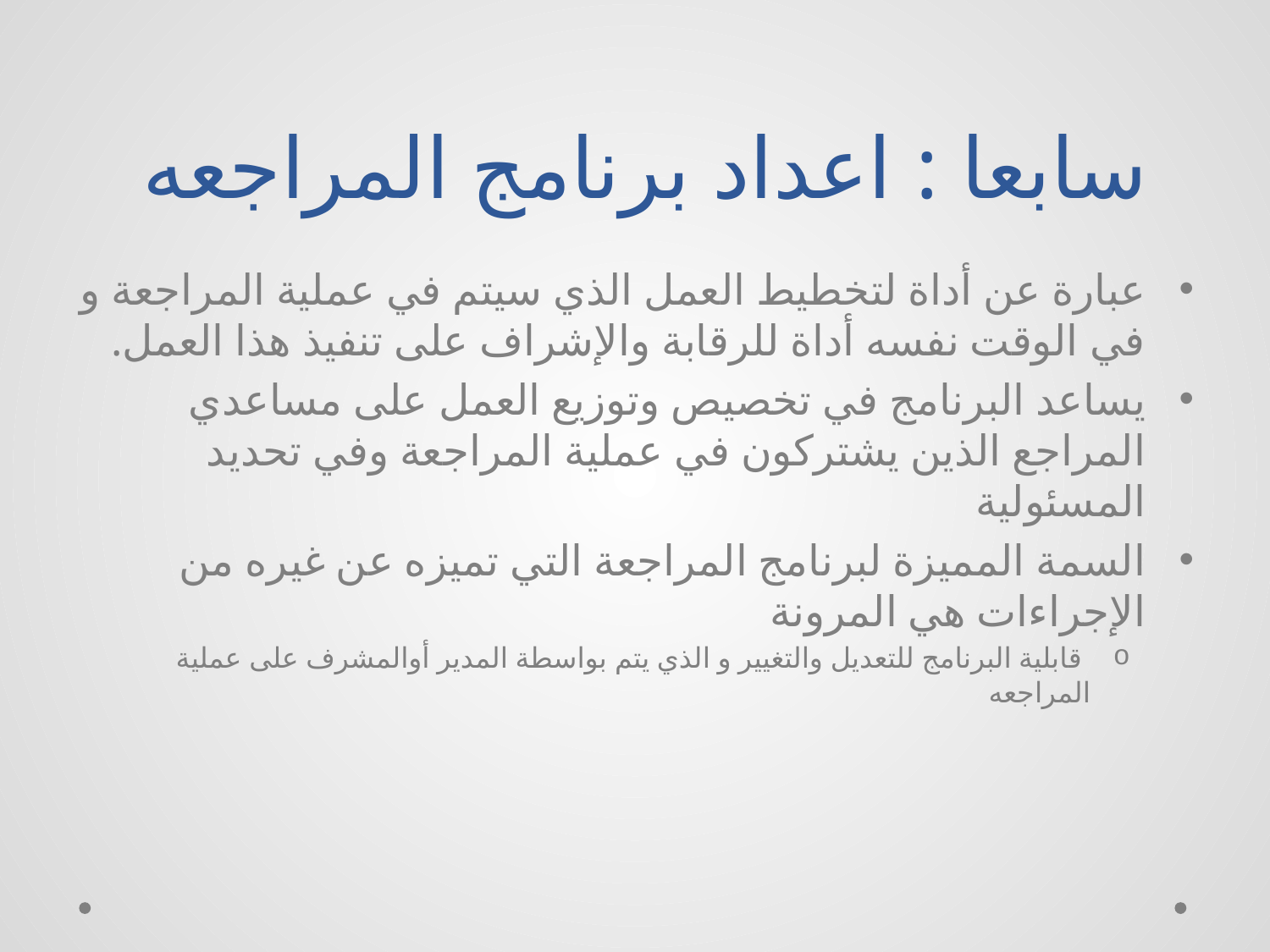

# سابعا : اعداد برنامج المراجعه
عبارة عن أداة لتخطيط العمل الذي سيتم في عملية المراجعة و في الوقت نفسه أداة للرقابة والإشراف على تنفيذ هذا العمل.
يساعد البرنامج في تخصيص وتوزيع العمل على مساعدي المراجع الذين يشتركون في عملية المراجعة وفي تحديد المسئولية
السمة المميزة لبرنامج المراجعة التي تميزه عن غيره من الإجراءات هي المرونة
 قابلية البرنامج للتعديل والتغيير و الذي يتم بواسطة المدير أوالمشرف على عملية المراجعه